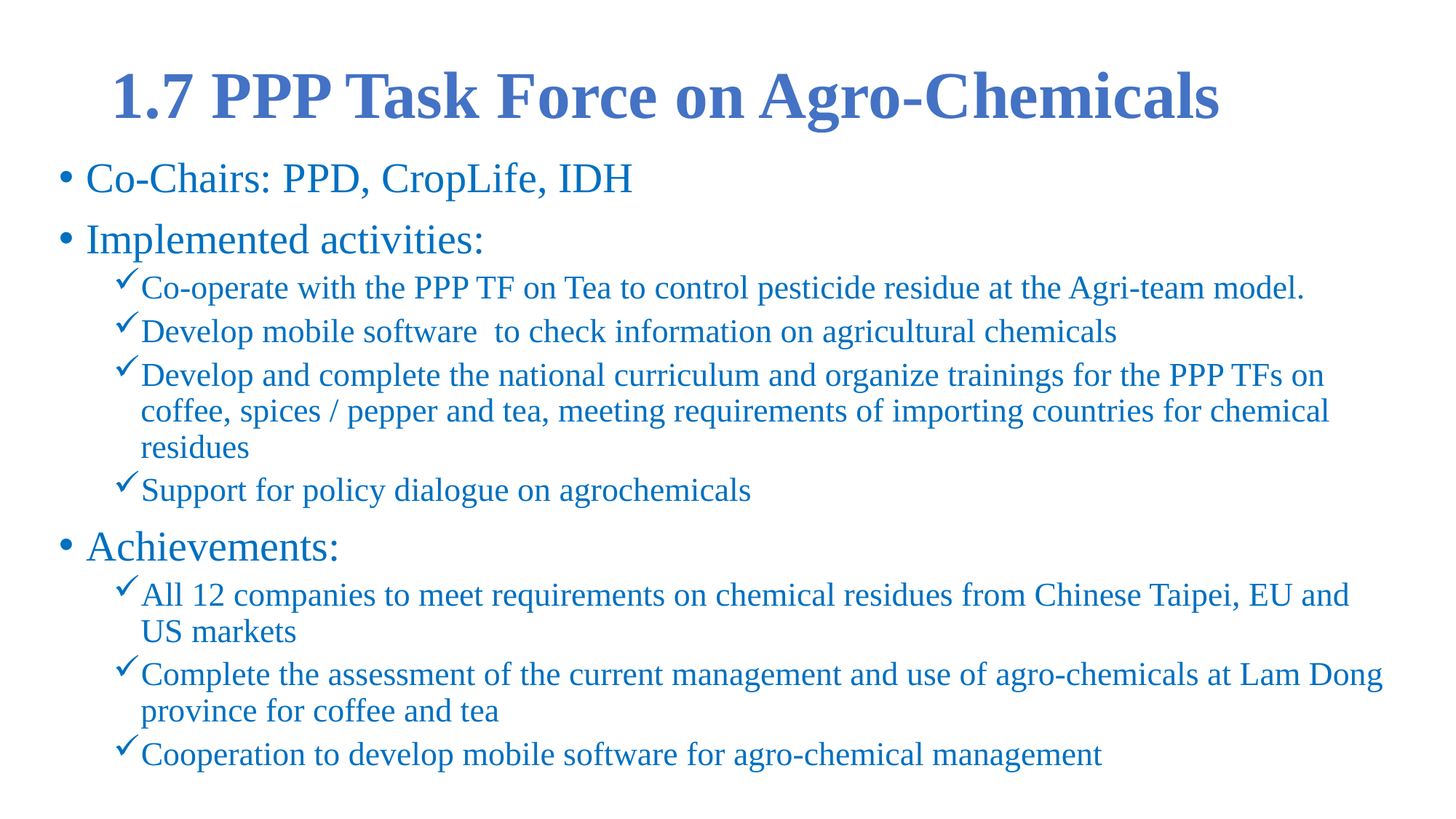

# 1.7 PPP Task Force on Agro-Chemicals
Co-Chairs: PPD, CropLife, IDH
Implemented activities:
Co-operate with the PPP TF on Tea to control pesticide residue at the Agri-team model.
Develop mobile software  to check information on agricultural chemicals
Develop and complete the national curriculum and organize trainings for the PPP TFs on coffee, spices / pepper and tea, meeting requirements of importing countries for chemical residues
Support for policy dialogue on agrochemicals
Achievements:
All 12 companies to meet requirements on chemical residues from Chinese Taipei, EU and US markets
Complete the assessment of the current management and use of agro-chemicals at Lam Dong province for coffee and tea
Cooperation to develop mobile software for agro-chemical management